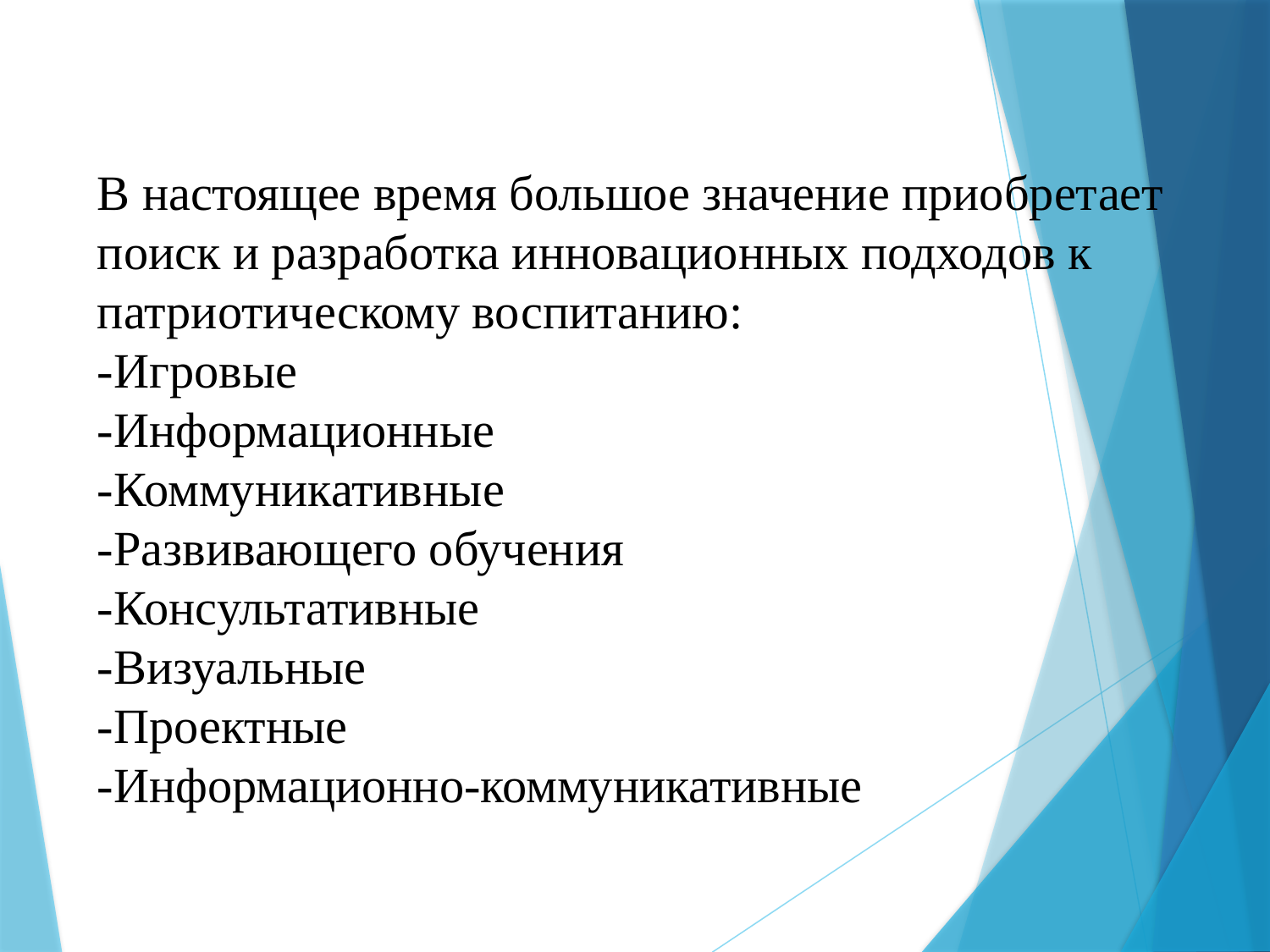

В настоящее время большое значение приобретает поиск и разработка инновационных подходов к патриотическому воспитанию:
-Игровые
-Информационные
-Коммуникативные
-Развивающего обучения
-Консультативные
-Визуальные
-Проектные
-Информационно-коммуникативные